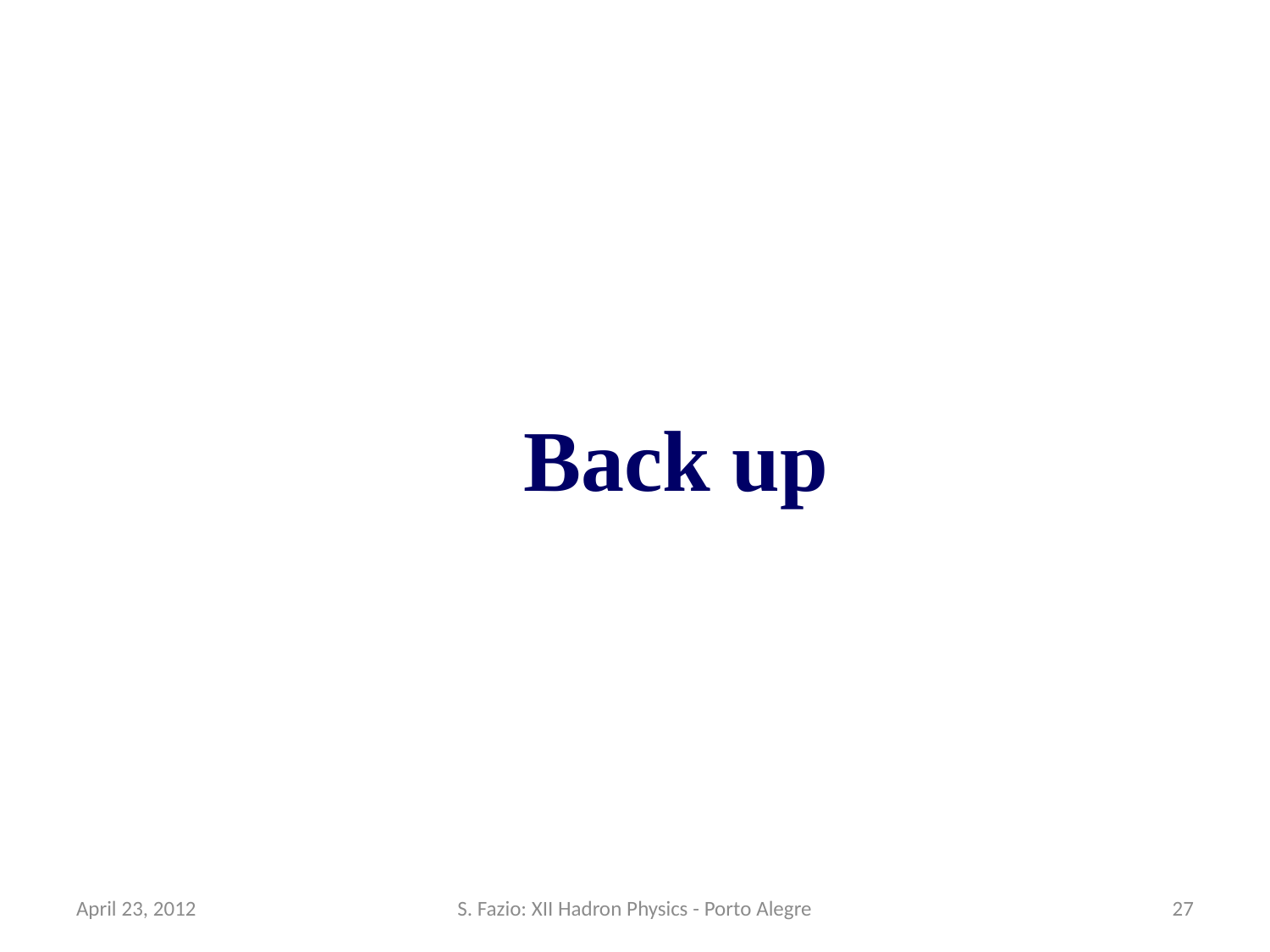

Back up
April 23, 2012
S. Fazio: XII Hadron Physics - Porto Alegre
27